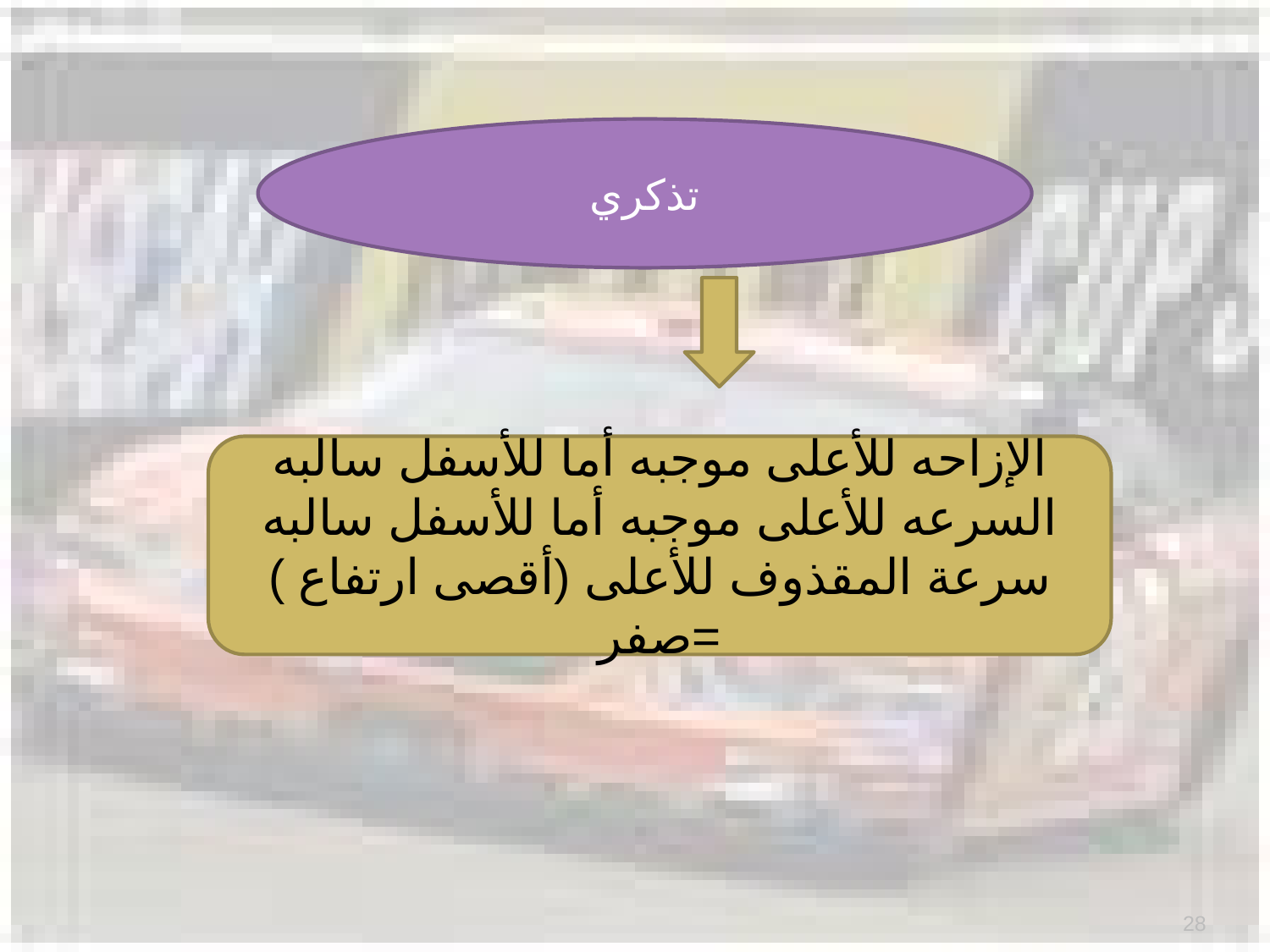

تذكري

الإزاحه للأعلى موجبه أما للأسفل سالبه
السرعه للأعلى موجبه أما للأسفل سالبه
سرعة المقذوف للأعلى (أقصى ارتفاع ) =صفر
28